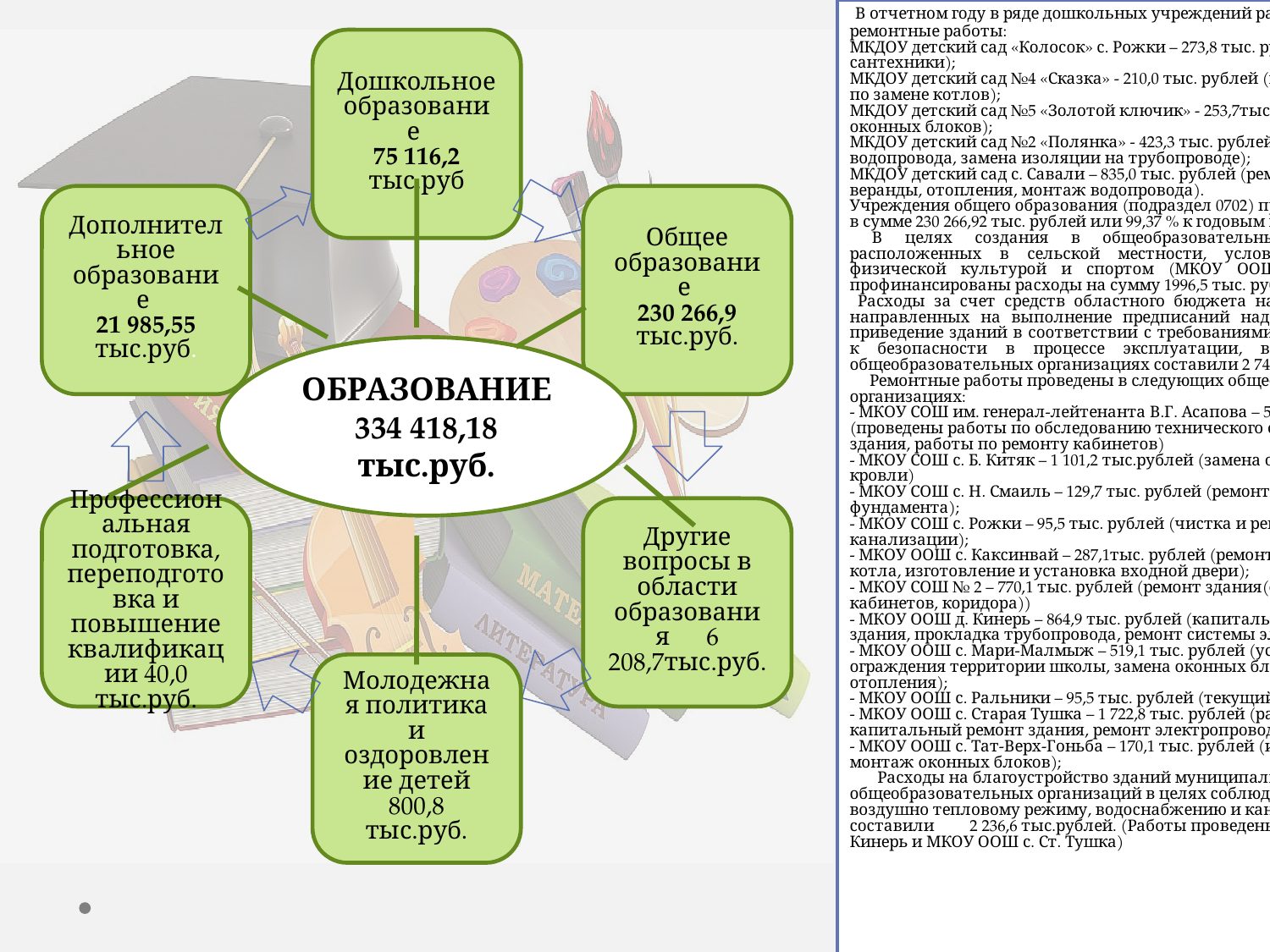

### Chart

| Category | Столбец2 |
|---|---|
| Дошкольное образование  | None |
| Общее образование | None |
| Дополнительное образование | None |
| Профессиональная подготовка, переподготовка и повышение квалификации | None |
| Молодежная политика | None |
| Другие вопросы в области образования | None |
Дошкольное образование
75 116,2 тыс.руб
Общее образование
230 266,9 тыс.руб.
Молодежная политика и оздоровление детей
800,8 тыс.руб.
Профессиональная подготовка, переподготовка и повышение квалификации 40,0 тыс.руб.
Дополнительное образование
21 985,55 тыс.руб.
Другие вопросы в области образования      6 208,7тыс.руб.
ОБРАЗОВАНИЕ 334 418,18 тыс.руб.